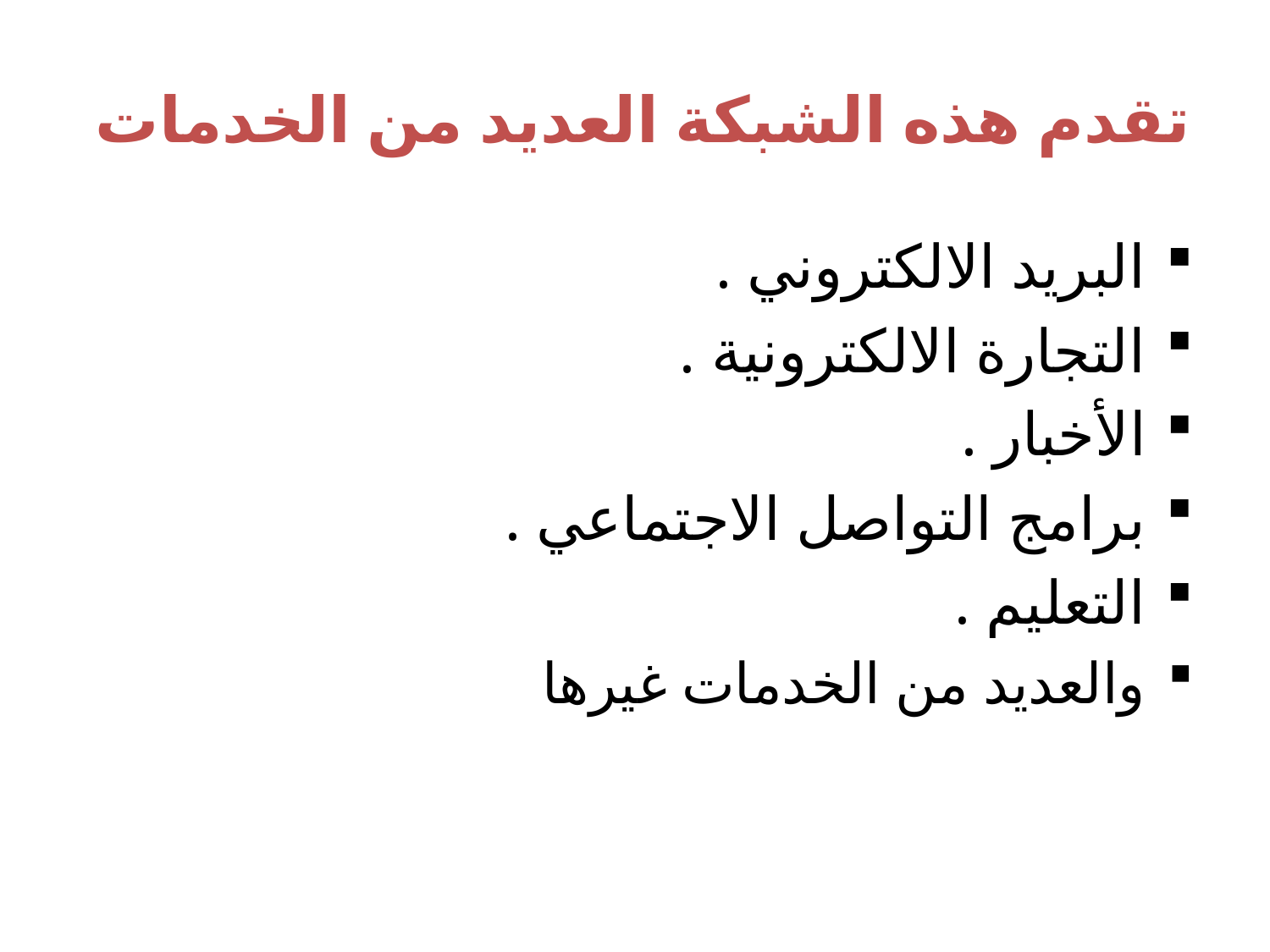

# تقدم هذه الشبكة العديد من الخدمات
البريد الالكتروني .
التجارة الالكترونية .
الأخبار .
برامج التواصل الاجتماعي .
التعليم .
والعديد من الخدمات غيرها